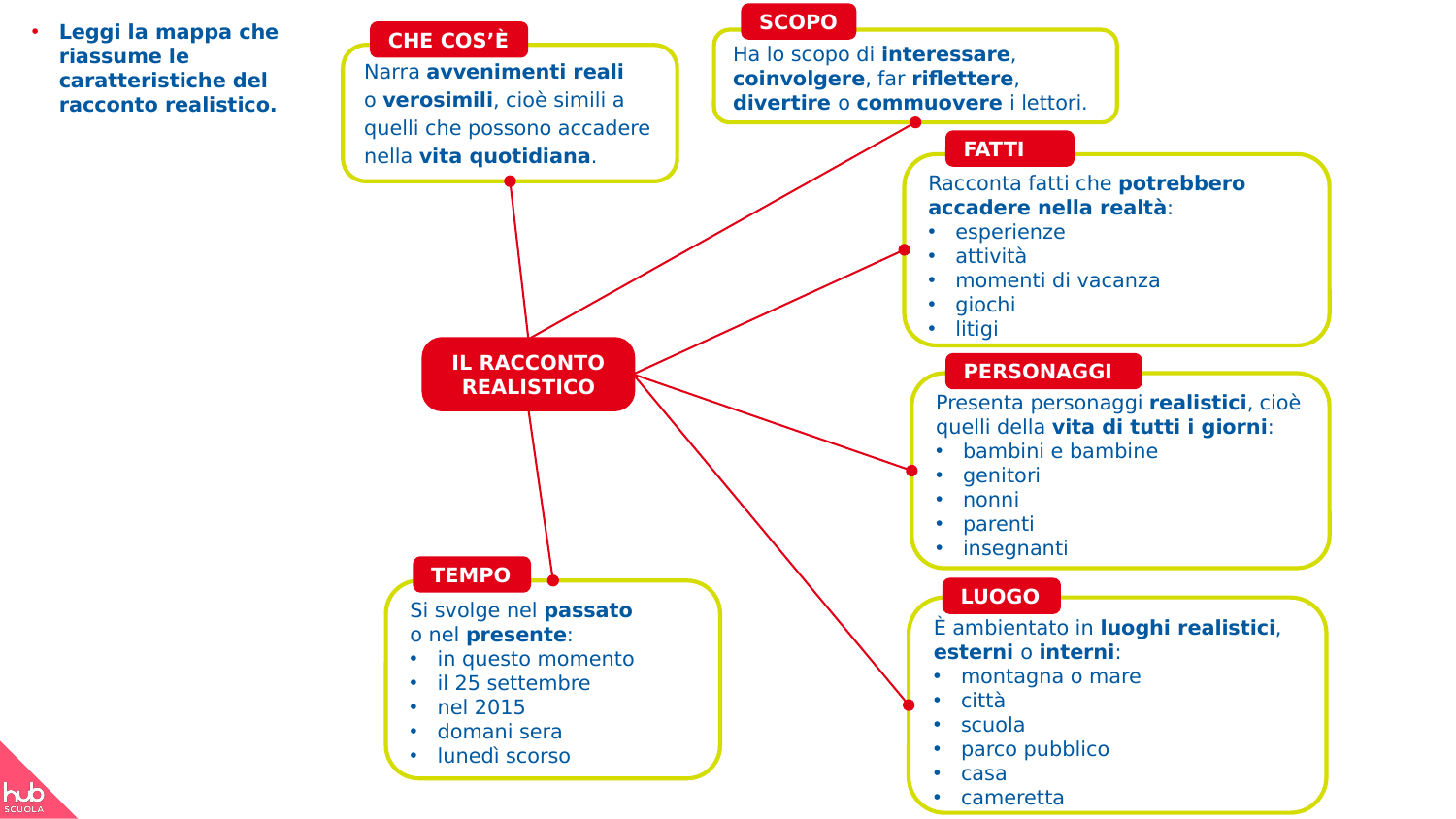

SCOPO
Ha lo scopo di interessare,
coinvolgere, far riflettere,
divertire o commuovere i lettori.
Leggi la mappa che riassume le caratteristiche del racconto realistico.
CHE COS’È
Narra avvenimenti reali
o verosimili, cioè simili a
quelli che possono accadere
nella vita quotidiana.
FATTI
Racconta fatti che potrebbero accadere nella realtà:
esperienze
attività
momenti di vacanza
giochi
litigi
IL RACCONTO
REALISTICO
PERSONAGGI
Presenta personaggi realistici, cioè quelli della vita di tutti i giorni:
bambini e bambine
genitori
nonni
parenti
insegnanti
TEMPO
Si svolge nel passato
o nel presente:
in questo momento
il 25 settembre
nel 2015
domani sera
lunedì scorso
LUOGO
È ambientato in luoghi realistici, esterni o interni:
montagna o mare
città
scuola
parco pubblico
casa
cameretta